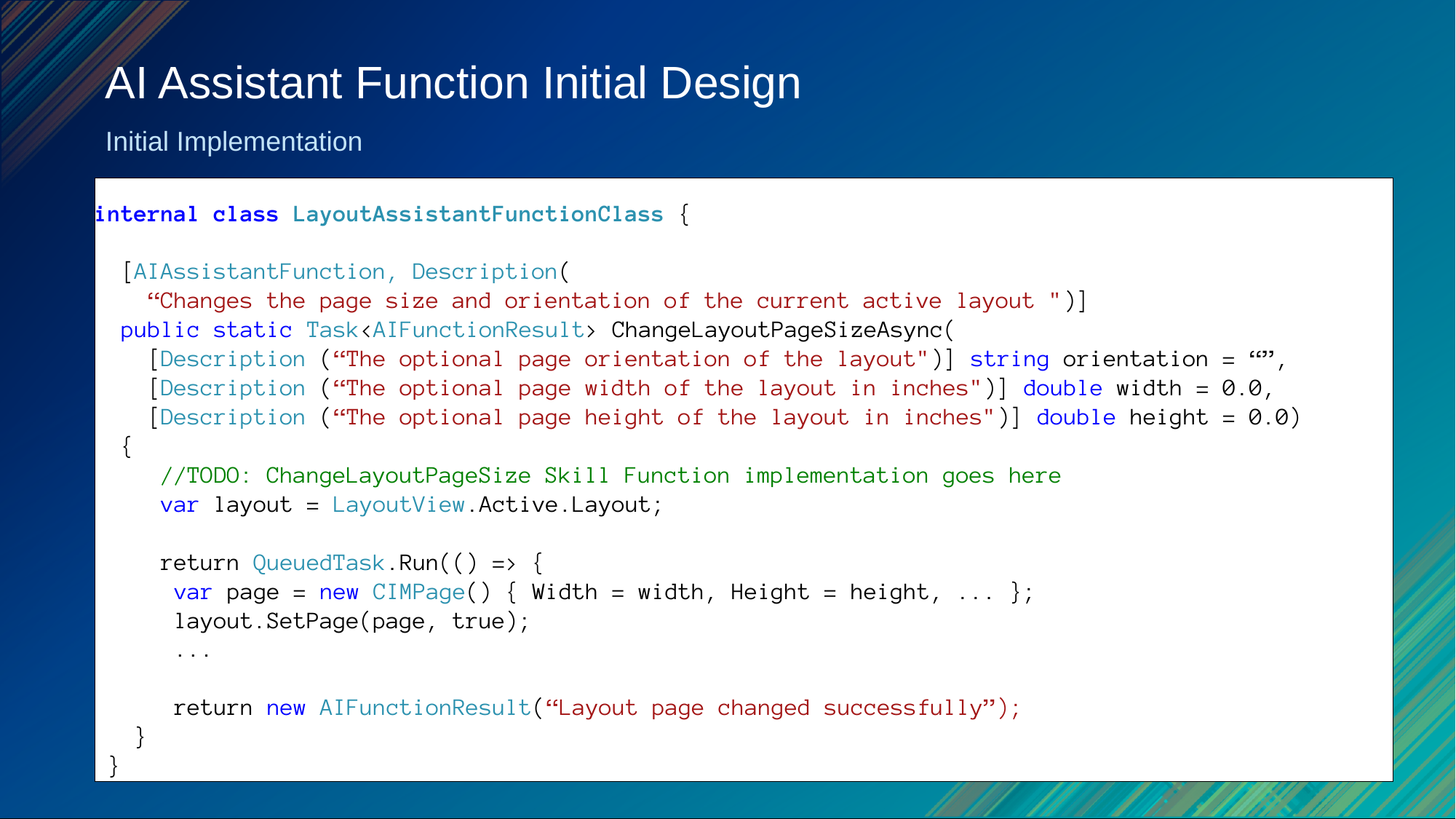

# AI Assistant Function Initial Design
Initial Implementation

internal class LayoutAssistantFunctionClass {

  [AIAssistantFunction, Description(
    “Changes the page size and orientation of the current active layout ")]
  public static Task<AIFunctionResult> ChangeLayoutPageSizeAsync(
    [Description (“The optional page orientation of the layout")] string orientation = “”,
    [Description (“The optional page width of the layout in inches")] double width = 0.0,
    [Description (“The optional page height of the layout in inches")] double height = 0.0)
  {
     //TODO: ChangeLayoutPageSize Skill Function implementation goes here
     var layout = LayoutView.Active.Layout;

     return QueuedTask.Run(() => {
      var page = new CIMPage() { Width = width, Height = height, ... };
      layout.SetPage(page, true);
      ...

      return new AIFunctionResult(“Layout page changed successfully”);
   }
 }